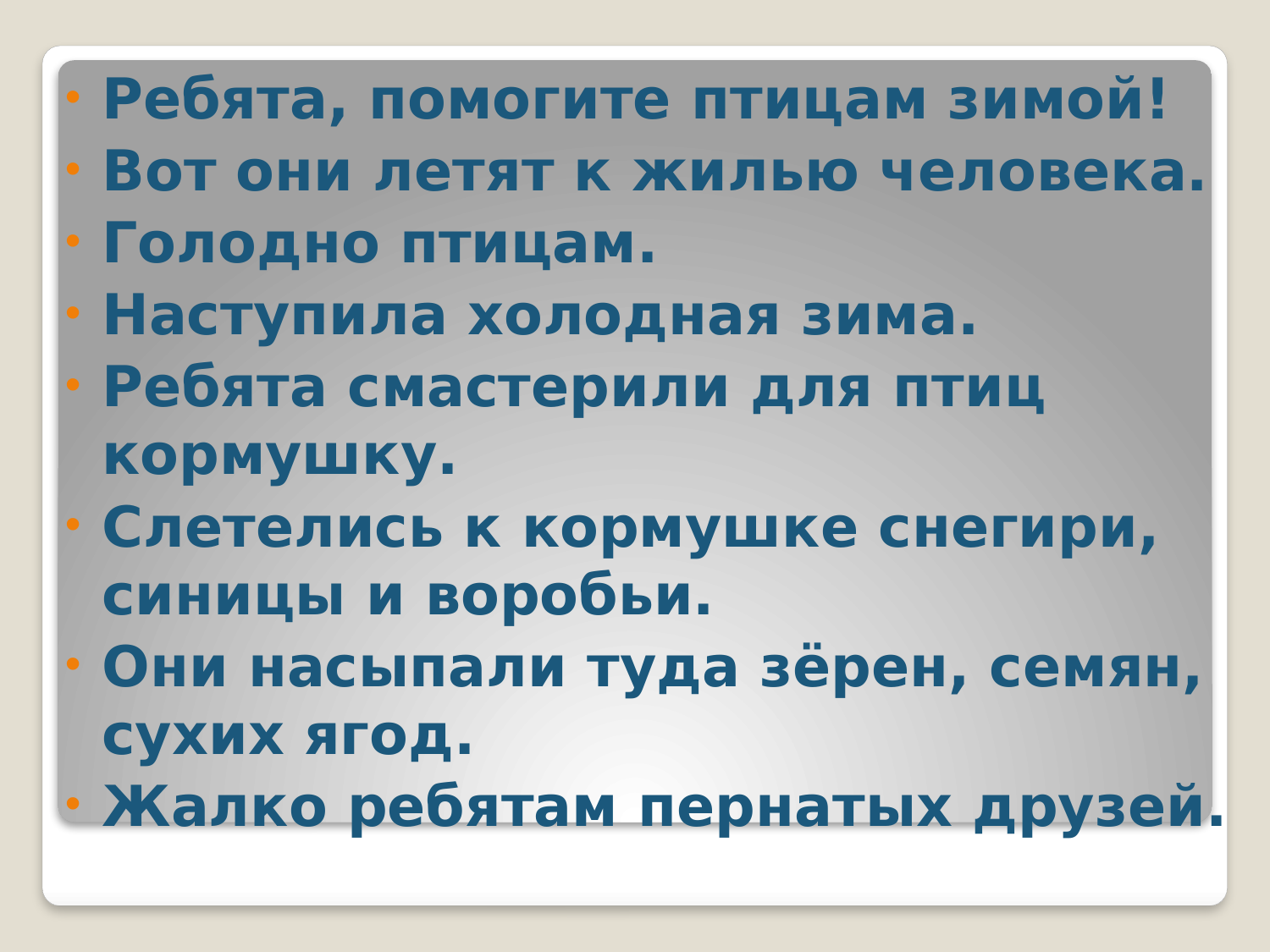

Ребята, помогите птицам зимой!
Вот они летят к жилью человека.
Голодно птицам.
Наступила холодная зима.
Ребята смастерили для птиц кормушку.
Слетелись к кормушке снегири, синицы и воробьи.
Они насыпали туда зёрен, семян, сухих ягод.
Жалко ребятам пернатых друзей.